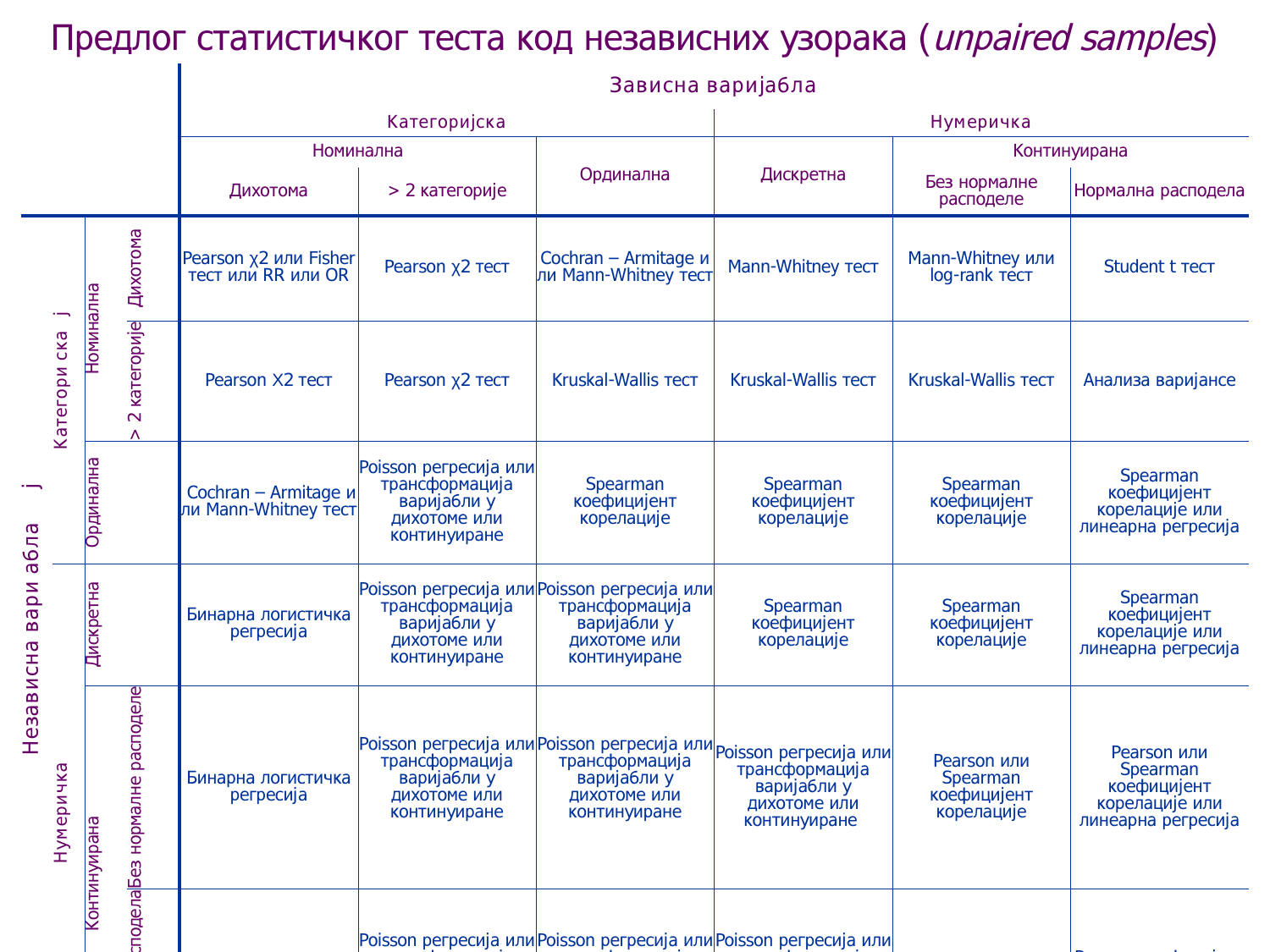

# Предлог статистичког теста код независних узорака (unpaired samples)
|  |  |  |  | Зависна варијабла |  |  |  |  |  |
| --- | --- | --- | --- | --- | --- | --- | --- | --- | --- |
|  |  |  |  | Категоријска |  |  | Нумеричка |  |  |
|  |  |  |  | Номинална |  | Ординална | Дискретна | Континуирана |  |
|  |  |  |  | Дихотома | > 2 категорије |  |  |  |  |
|  |  |  |  |  |  |  |  | Без нормалне расподеле | Нормална расподела |
| Независна варијабла | Категоријска | Номинална | Дихотома | Pearson χ2 или Fisher тест или RR или OR | Pearson χ2 тест | Cochran – Armitage или Mann-Whitney тест | Mann-Whitney тест | Mann-Whitney или log-rank тест | Student t тест |
|  |  |  | > 2 категорије | Pearson Χ2 тест | Pearson χ2 тест | Kruskal-Wallis тест | Kruskal-Wallis тест | Kruskal-Wallis тест | Анализа варијансе |
|  |  | Ординална |  | Cochran – Armitage или Mann-Whitney тест | Poisson регресија или трансформација варијабли у дихотоме или континуиране | Spearman коефицијент корелације | Spearman коефицијент корелације | Spearman коефицијент корелације | Spearman коефицијент корелације или линеарна регресија |
|  | Нумеричка | Дискретна |  | Бинарна логистичка регресија | Poisson регресија или трансформација варијабли у дихотоме или континуиране | Poisson регресија или трансформација варијабли у дихотоме или континуиране | Spearman коефицијент корелације | Spearman коефицијент корелације | Spearman коефицијент корелације или линеарна регресија |
|  |  | Континуирана | Без нормалне расподеле | Бинарна логистичка регресија | Poisson регресија или трансформација варијабли у дихотоме или континуиране | Poisson регресија или трансформација варијабли у дихотоме или континуиране | Poisson регресија или трансформација варијабли у дихотоме или континуиране | Pearson или Spearman коефицијент корелације | Pearson или Spearman коефицијент корелације или линеарна регресија |
|  |  |  | Нормална расподела | Бинарна логистичка регресија | Poisson регресија или трансформација варијабли у дихотоме или континуиране | Poisson регресија или трансформација варијабли у дихотоме или континуиране | Poisson регресија или трансформација варијабли у дихотоме или континуиране | Линеарна регресија | Pearson коефицијент корелације или линеарна регресија |